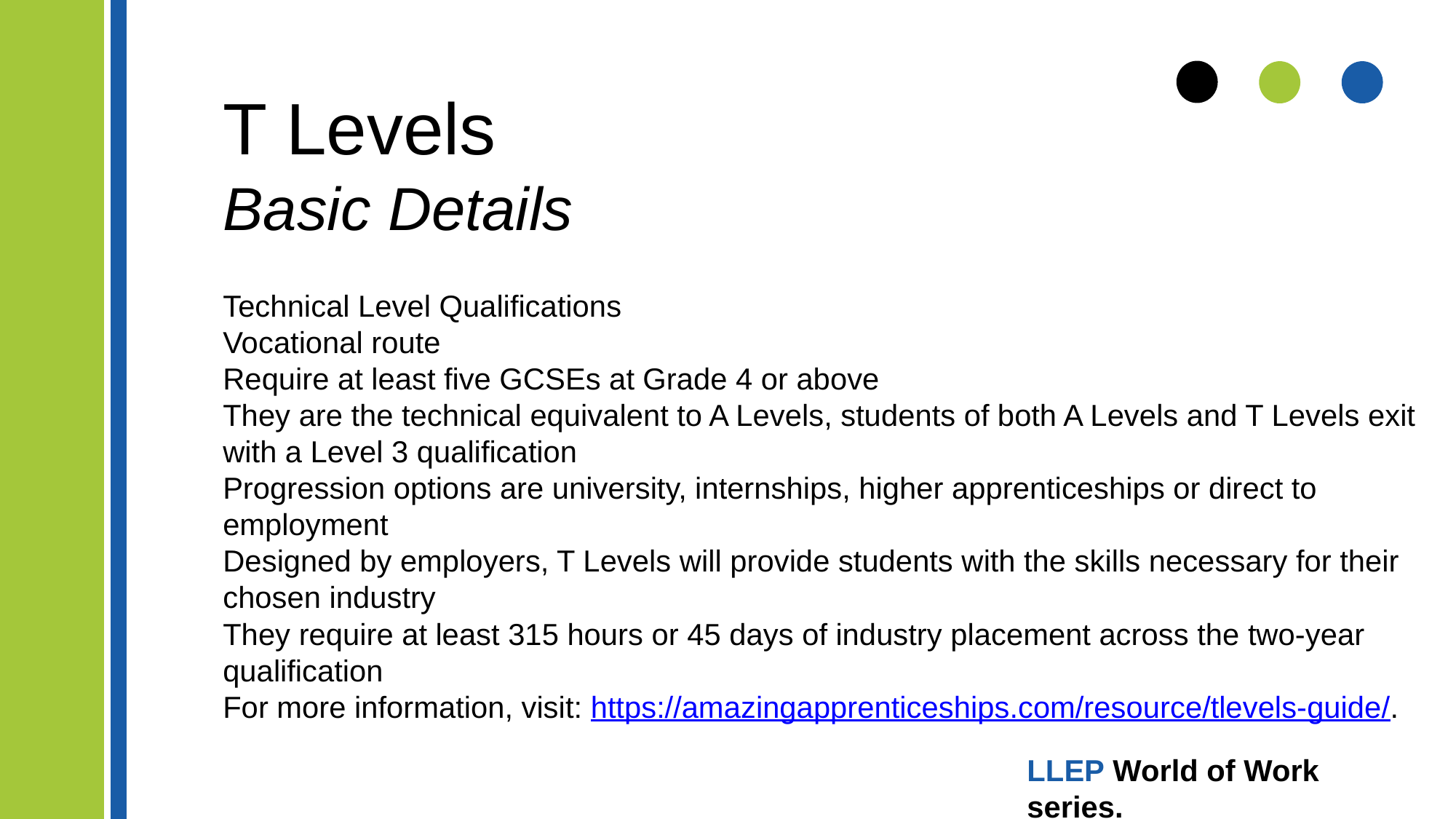

# T Levels Basic Details

Technical Level Qualifications
Vocational route
Require at least five GCSEs at Grade 4 or above
They are the technical equivalent to A Levels, students of both A Levels and T Levels exit with a Level 3 qualification
Progression options are university, internships, higher apprenticeships or direct to employment
Designed by employers, T Levels will provide students with the skills necessary for their chosen industry
They require at least 315 hours or 45 days of industry placement across the two-year qualification
For more information, visit: https://amazingapprenticeships.com/resource/tlevels-guide/.

LLEP World of Work series.